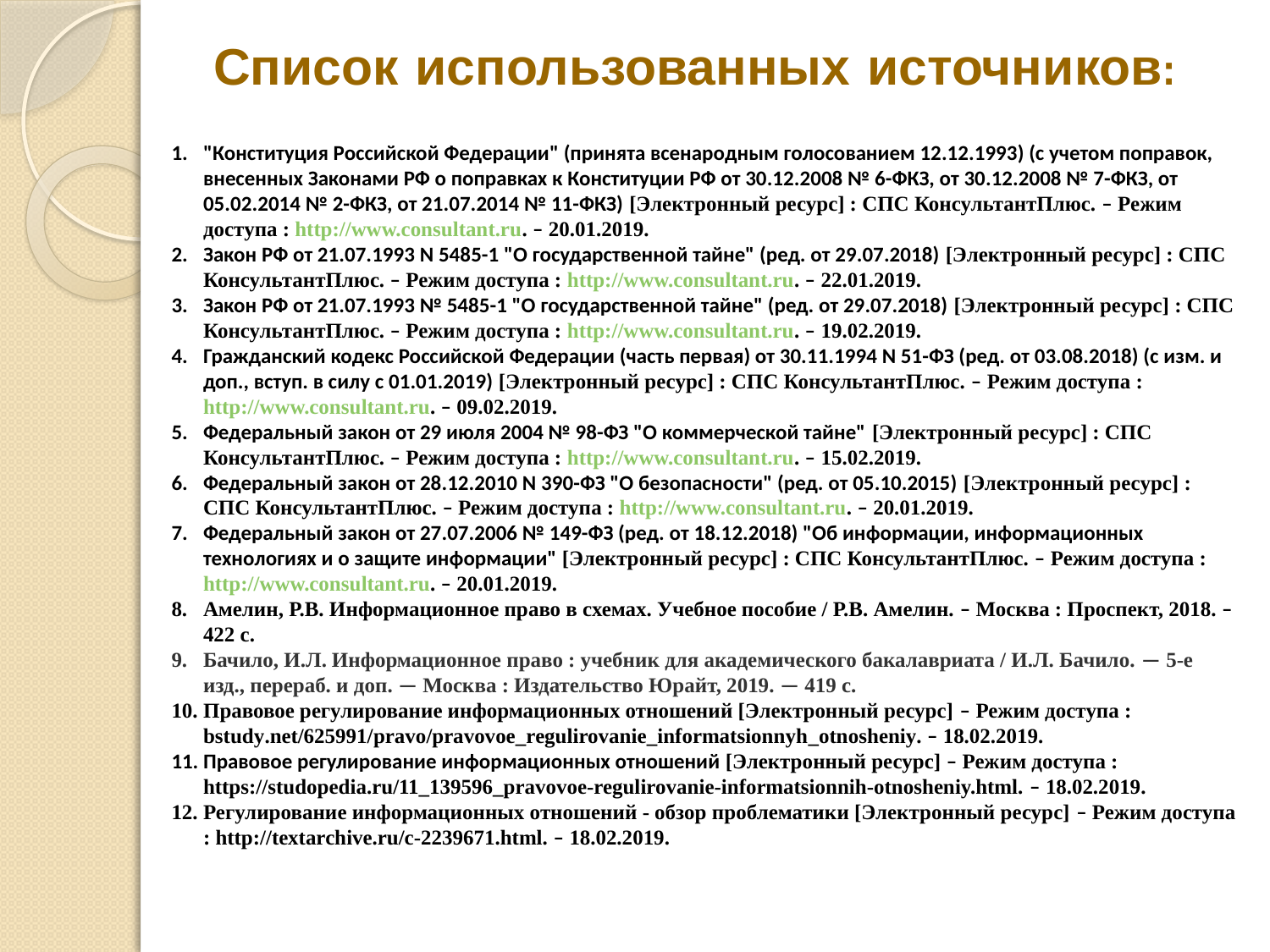

# Список использованных источников:
"Конституция Российской Федерации" (принята всенародным голосованием 12.12.1993) (с учетом поправок, внесенных Законами РФ о поправках к Конституции РФ от 30.12.2008 № 6-ФКЗ, от 30.12.2008 № 7-ФКЗ, от 05.02.2014 № 2-ФКЗ, от 21.07.2014 № 11-ФКЗ) [Электронный ресурс] : СПС КонсультантПлюс. – Режим доступа : http://www.consultant.ru. – 20.01.2019.
Закон РФ от 21.07.1993 N 5485-1 "О государственной тайне" (ред. от 29.07.2018) [Электронный ресурс] : СПС КонсультантПлюс. – Режим доступа : http://www.consultant.ru. – 22.01.2019.
Закон РФ от 21.07.1993 № 5485-1 "О государственной тайне" (ред. от 29.07.2018) [Электронный ресурс] : СПС КонсультантПлюс. – Режим доступа : http://www.consultant.ru. – 19.02.2019.
Гражданский кодекс Российской Федерации (часть первая) от 30.11.1994 N 51-ФЗ (ред. от 03.08.2018) (с изм. и доп., вступ. в силу с 01.01.2019) [Электронный ресурс] : СПС КонсультантПлюс. – Режим доступа : http://www.consultant.ru. – 09.02.2019.
Федеральный закон от 29 июля 2004 № 98-ФЗ "О коммерческой тайне" [Электронный ресурс] : СПС КонсультантПлюс. – Режим доступа : http://www.consultant.ru. – 15.02.2019.
Федеральный закон от 28.12.2010 N 390-ФЗ "О безопасности" (ред. от 05.10.2015) [Электронный ресурс] : СПС КонсультантПлюс. – Режим доступа : http://www.consultant.ru. – 20.01.2019.
Федеральный закон от 27.07.2006 № 149-ФЗ (ред. от 18.12.2018) "Об информации, информационных технологиях и о защите информации" [Электронный ресурс] : СПС КонсультантПлюс. – Режим доступа : http://www.consultant.ru. – 20.01.2019.
Амелин, Р.В. Информационное право в схемах. Учебное пособие / Р.В. Амелин. – Москва : Проспект, 2018. – 422 c.
Бачило, И.Л. Информационное право : учебник для академического бакалавриата / И.Л. Бачило. — 5-е изд., перераб. и доп. — Москва : Издательство Юрайт, 2019. — 419 с.
Правовое регулирование информационных отношений [Электронный ресурс] – Режим доступа : bstudy.net/625991/pravo/pravovoe_regulirovanie_informatsionnyh_otnosheniy. – 18.02.2019.
Правовое регулирование информационных отношений [Электронный ресурс] – Режим доступа : https://studopedia.ru/11_139596_pravovoe-regulirovanie-informatsionnih-otnosheniy.html. – 18.02.2019.
Регулирование информационных отношений - обзор проблематики [Электронный ресурс] – Режим доступа : http://textarchive.ru/c-2239671.html. – 18.02.2019.